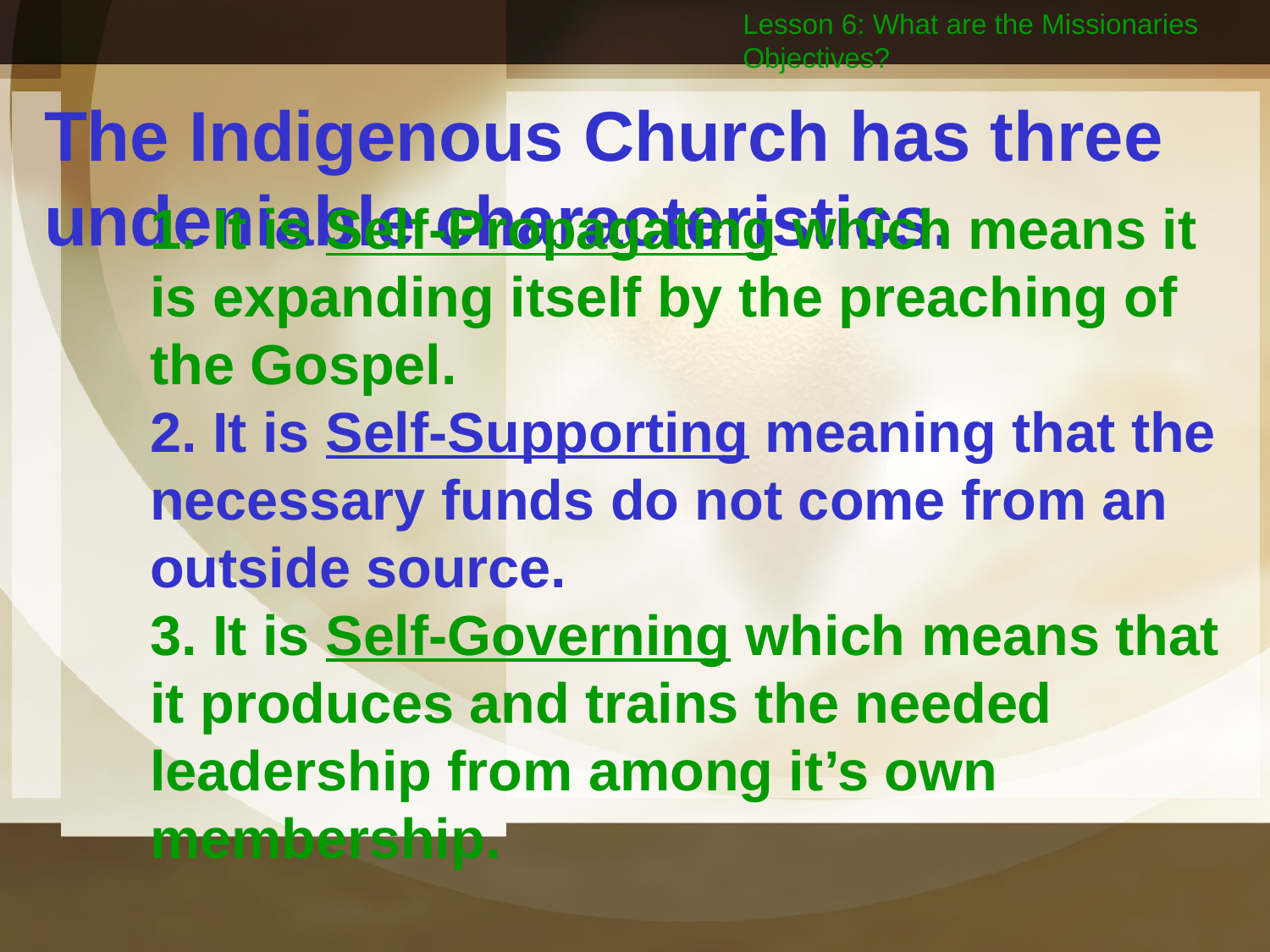

Lesson 6: What are the Missionaries Objectives?
The Indigenous Church has three undeniable characteristics.
1. It is Self-Propagating which means it is expanding itself by the preaching of the Gospel.
2. It is Self-Supporting meaning that the necessary funds do not come from an outside source.
3. It is Self-Governing which means that it produces and trains the needed leadership from among it’s own membership.